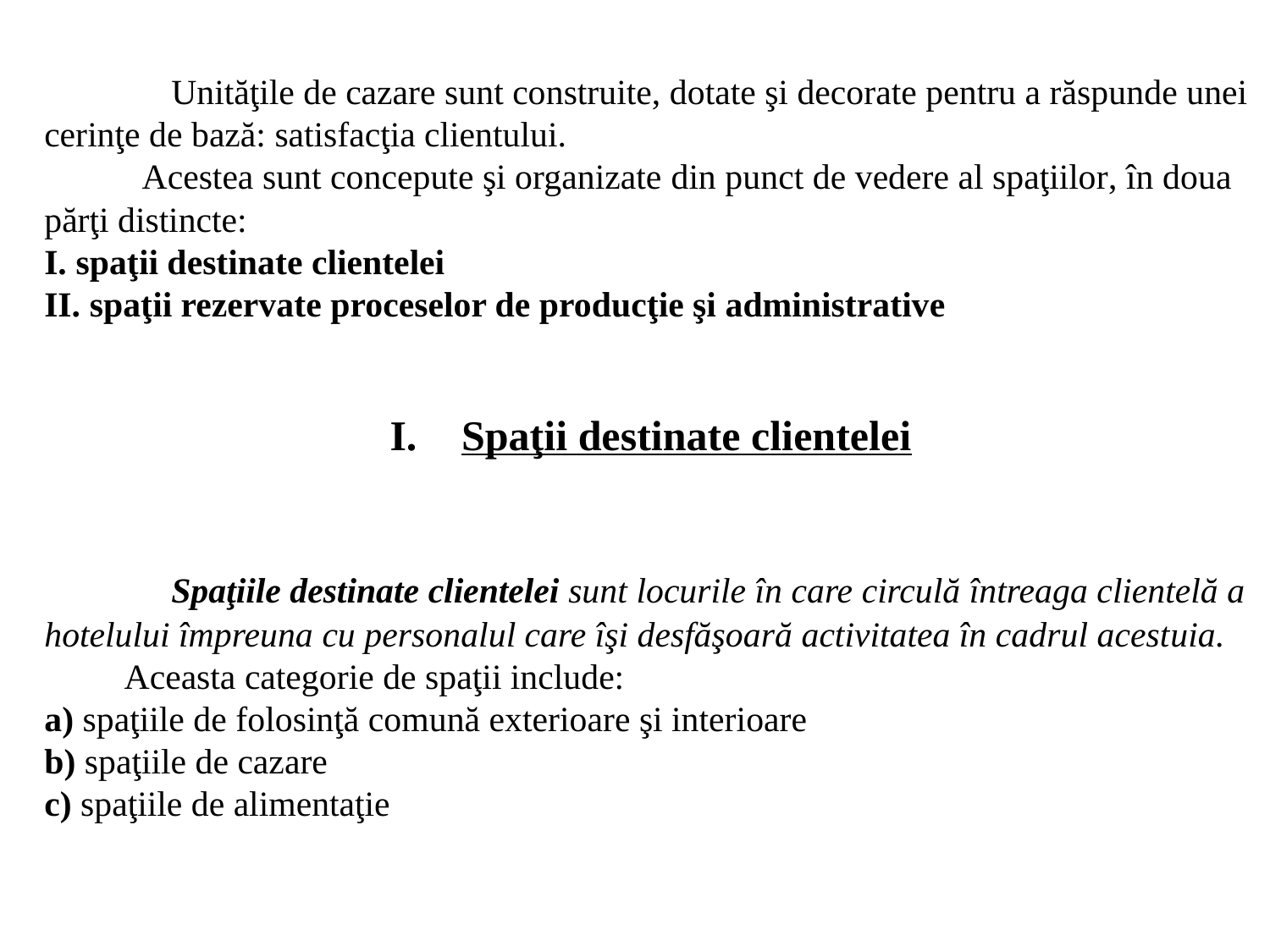

Unităţile de cazare sunt construite, dotate şi decorate pentru a răspunde unei cerinţe de bază: satisfacţia clientului.
           Acestea sunt concepute şi organizate din punct de vedere al spaţiilor, în doua părţi distincte:
I. spaţii destinate clientelei
II. spaţii rezervate proceselor de producţie şi administrative

Spaţii destinate clientelei

	Spaţiile destinate clientelei sunt locurile în care circulă întreaga clientelă a hotelului împreuna cu personalul care îşi desfăşoară activitatea în cadrul acestuia.
         Aceasta categorie de spaţii include:
a) spaţiile de folosinţă comună exterioare şi interioare
b) spaţiile de cazare
c) spaţiile de alimentaţie